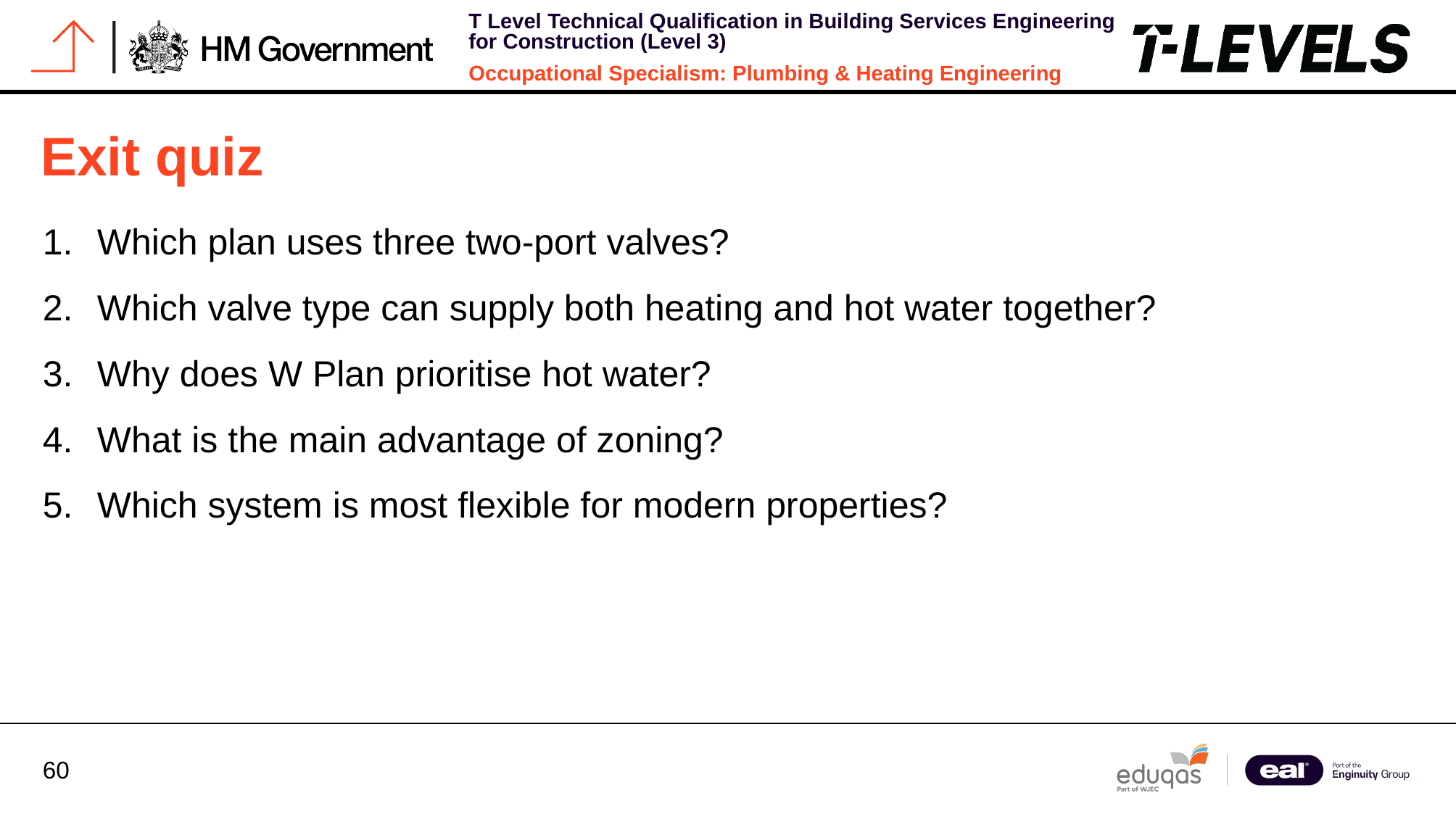

# Exit quiz
Which plan uses three two-port valves?
Which valve type can supply both heating and hot water together?
Why does W Plan prioritise hot water?
What is the main advantage of zoning?
Which system is most flexible for modern properties?